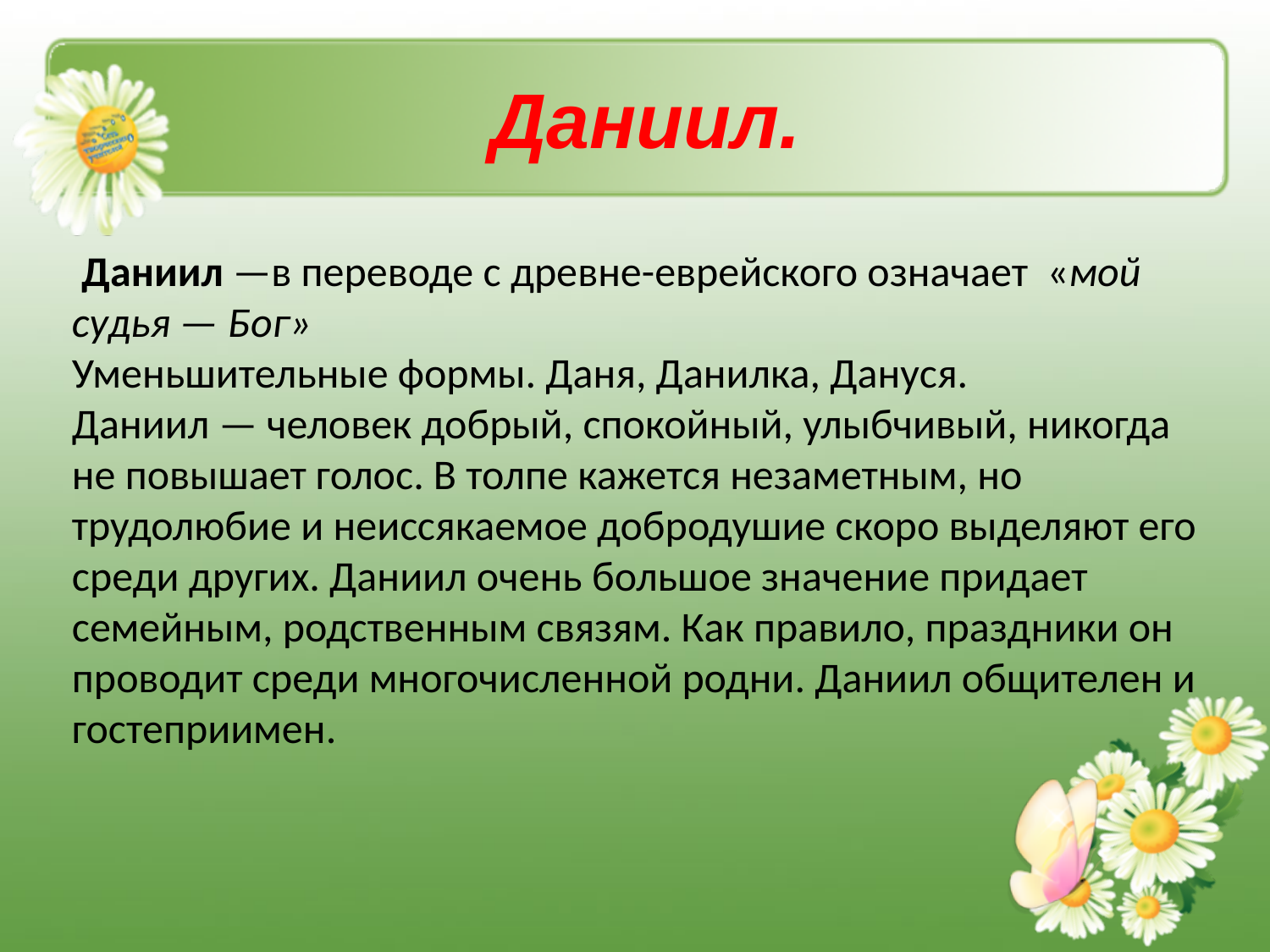

# Даниил.
 Даниил —в переводе с древне-еврейского означает  «мой судья — Бог»
Уменьшительные формы. Даня, Данилка, Дануся.
Даниил — человек добрый, спокойный, улыбчивый, никогда не повышает голос. В толпе кажется незаметным, но трудолюбие и неиссякаемое добродушие скоро выделяют его среди других. Даниил очень большое значение придает семейным, родственным связям. Как правило, праздники он проводит среди многочисленной родни. Даниил общителен и гостеприимен.